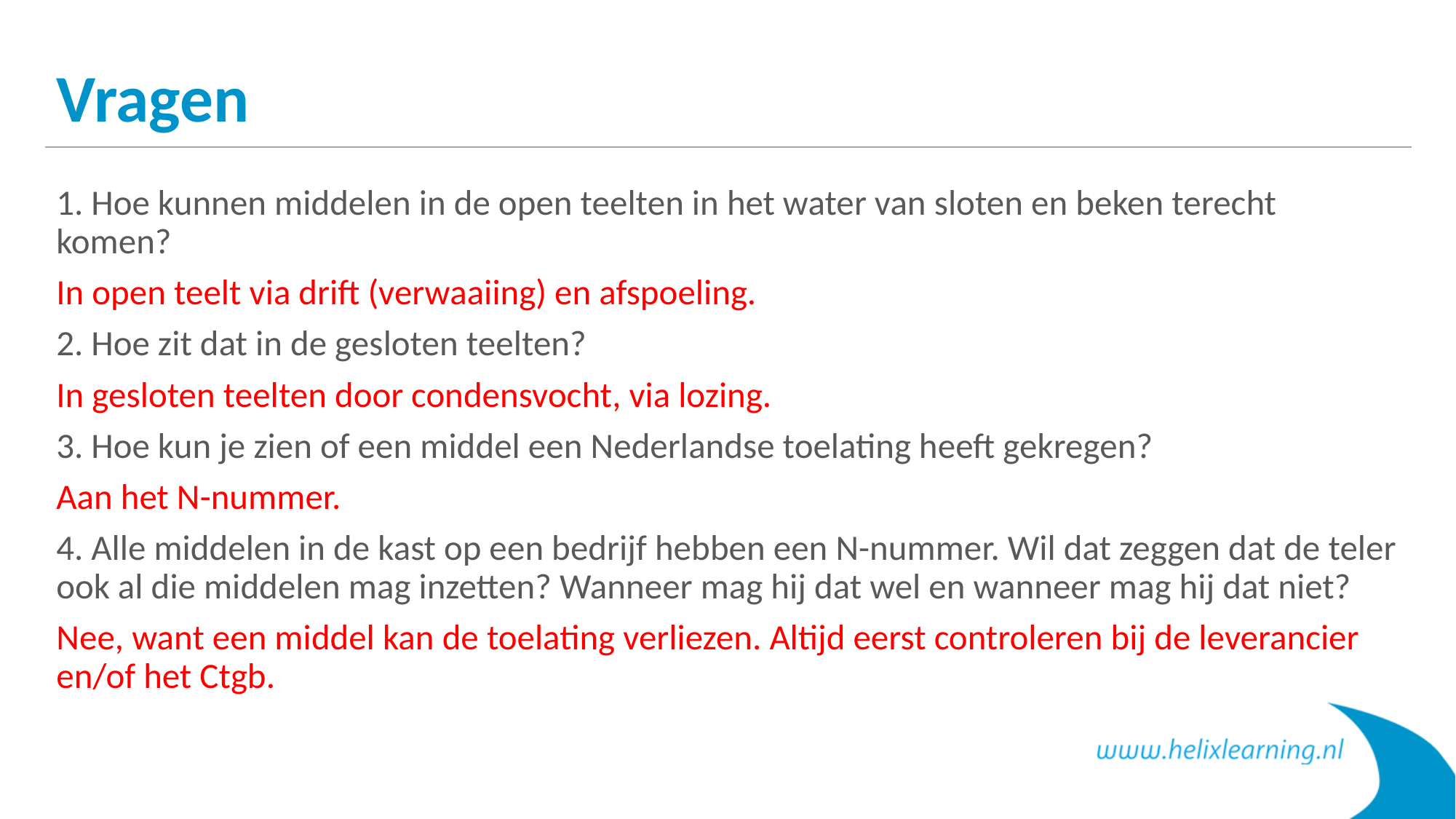

# Vragen
1. Hoe kunnen middelen in de open teelten in het water van sloten en beken terecht komen?
In open teelt via drift (verwaaiing) en afspoeling.
2. Hoe zit dat in de gesloten teelten?
In gesloten teelten door condensvocht, via lozing.
3. Hoe kun je zien of een middel een Nederlandse toelating heeft gekregen?
Aan het N-nummer.
4. Alle middelen in de kast op een bedrijf hebben een N-nummer. Wil dat zeggen dat de teler ook al die middelen mag inzetten? Wanneer mag hij dat wel en wanneer mag hij dat niet?
Nee, want een middel kan de toelating verliezen. Altijd eerst controleren bij de leverancier en/of het Ctgb.